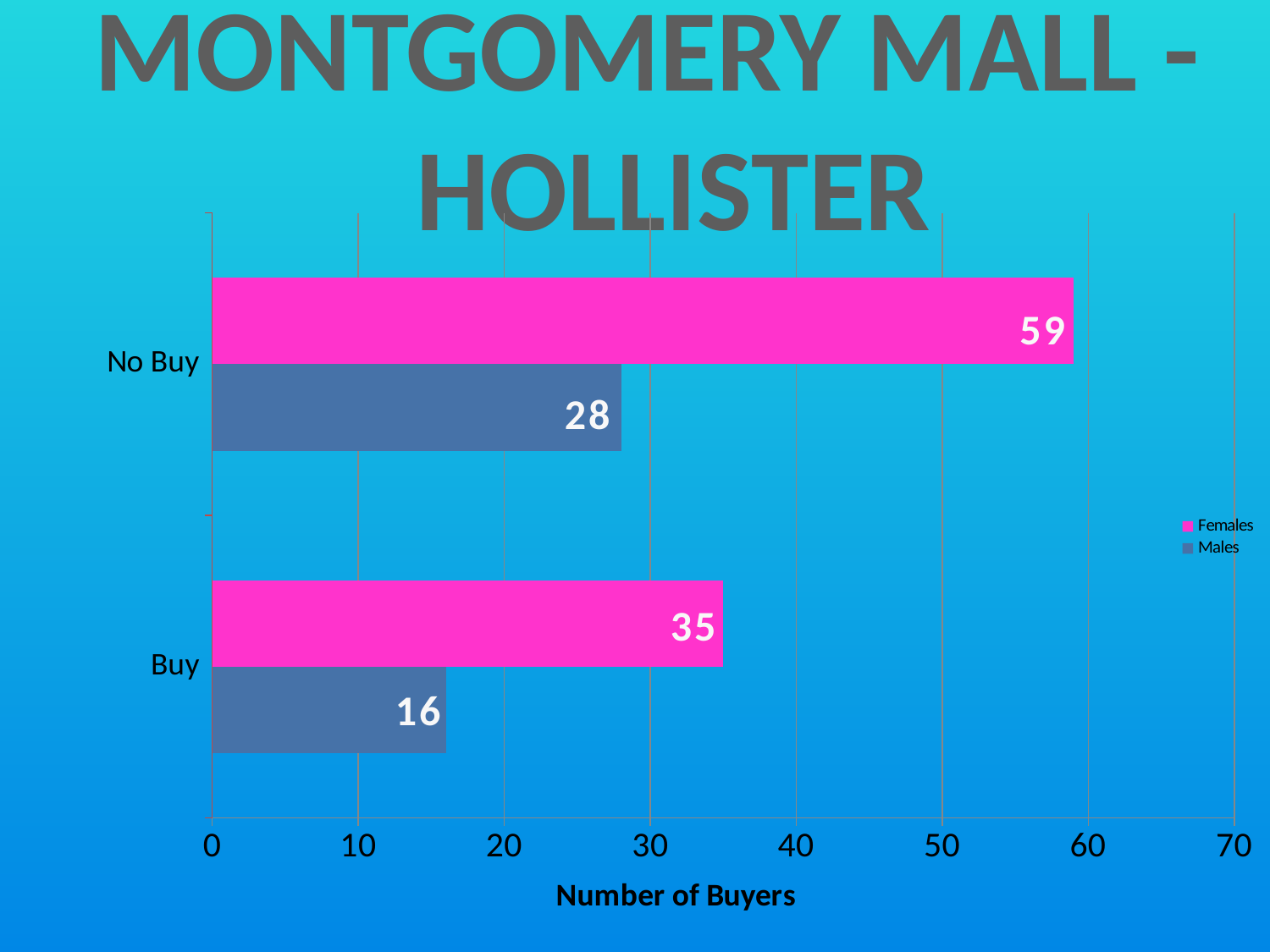

MONTGOMERY MALL -
HOLLISTER

### Chart

| Category | Males | Females |
|---|---|---|
| Buy | 16.0 | 35.0 |
| No Buy | 28.0 | 59.0 |
59
28
35
16